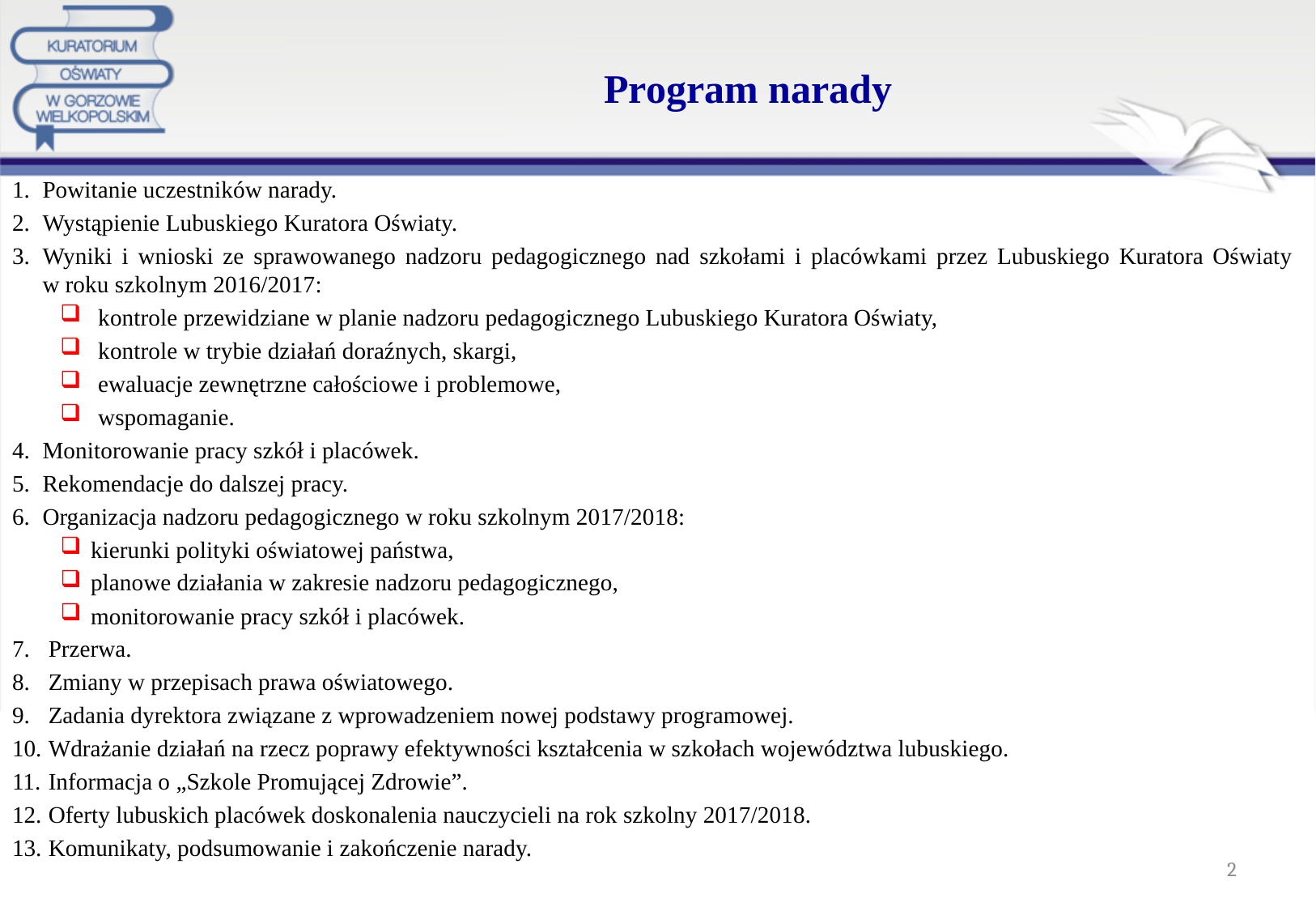

# Program narady
Powitanie uczestników narady.
Wystąpienie Lubuskiego Kuratora Oświaty.
Wyniki i wnioski ze sprawowanego nadzoru pedagogicznego nad szkołami i placówkami przez Lubuskiego Kuratora Oświaty
w roku szkolnym 2016/2017:
kontrole przewidziane w planie nadzoru pedagogicznego Lubuskiego Kuratora Oświaty,
kontrole w trybie działań doraźnych, skargi,
ewaluacje zewnętrzne całościowe i problemowe,
wspomaganie.
Monitorowanie pracy szkół i placówek.
Rekomendacje do dalszej pracy.
Organizacja nadzoru pedagogicznego w roku szkolnym 2017/2018:
kierunki polityki oświatowej państwa,
planowe działania w zakresie nadzoru pedagogicznego,
monitorowanie pracy szkół i placówek.
Przerwa.
Zmiany w przepisach prawa oświatowego.
Zadania dyrektora związane z wprowadzeniem nowej podstawy programowej.
Wdrażanie działań na rzecz poprawy efektywności kształcenia w szkołach województwa lubuskiego.
Informacja o „Szkole Promującej Zdrowie”.
Oferty lubuskich placówek doskonalenia nauczycieli na rok szkolny 2017/2018.
Komunikaty, podsumowanie i zakończenie narady.

2